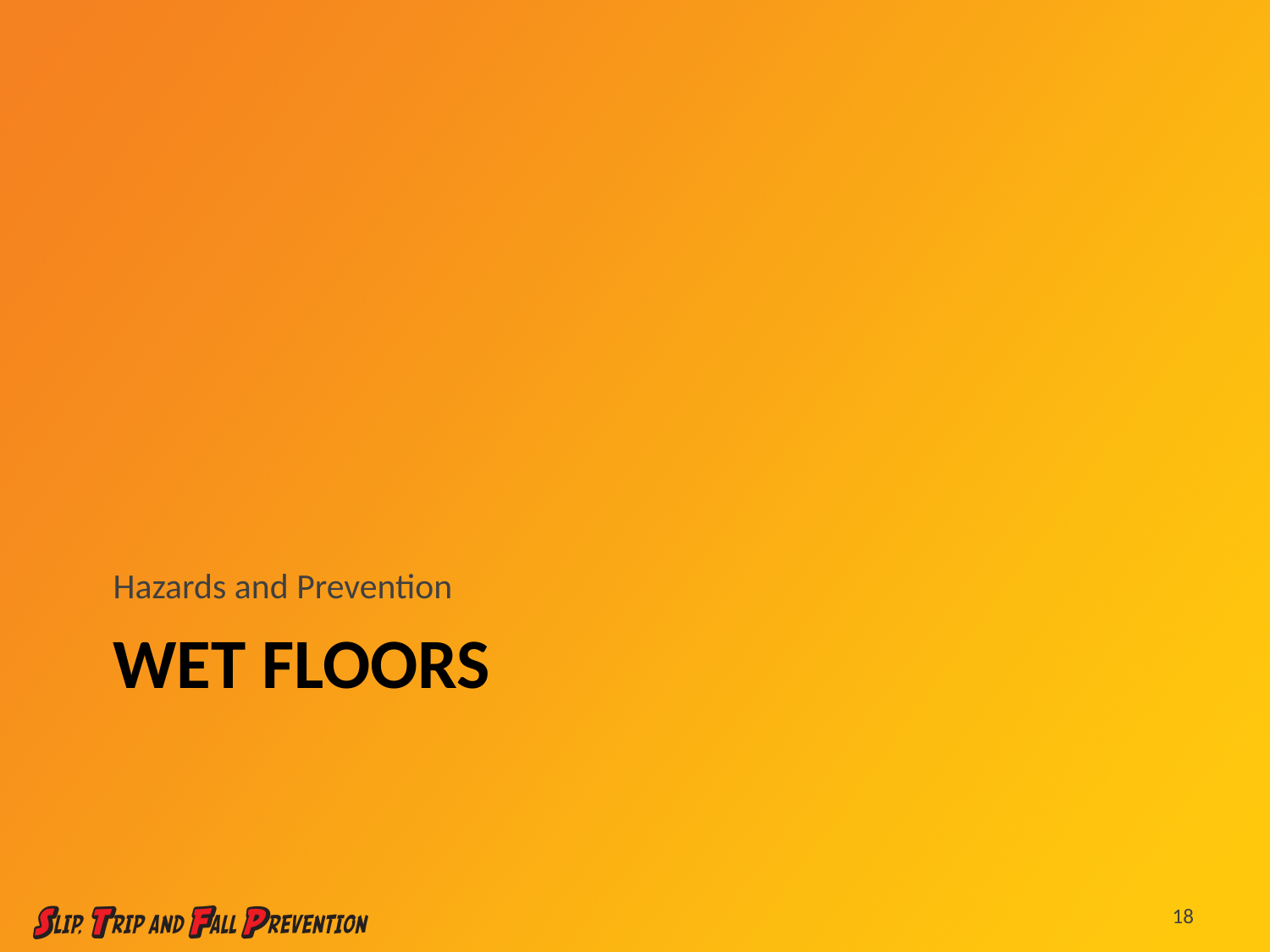

Hazards and Prevention
# Wet floors
18